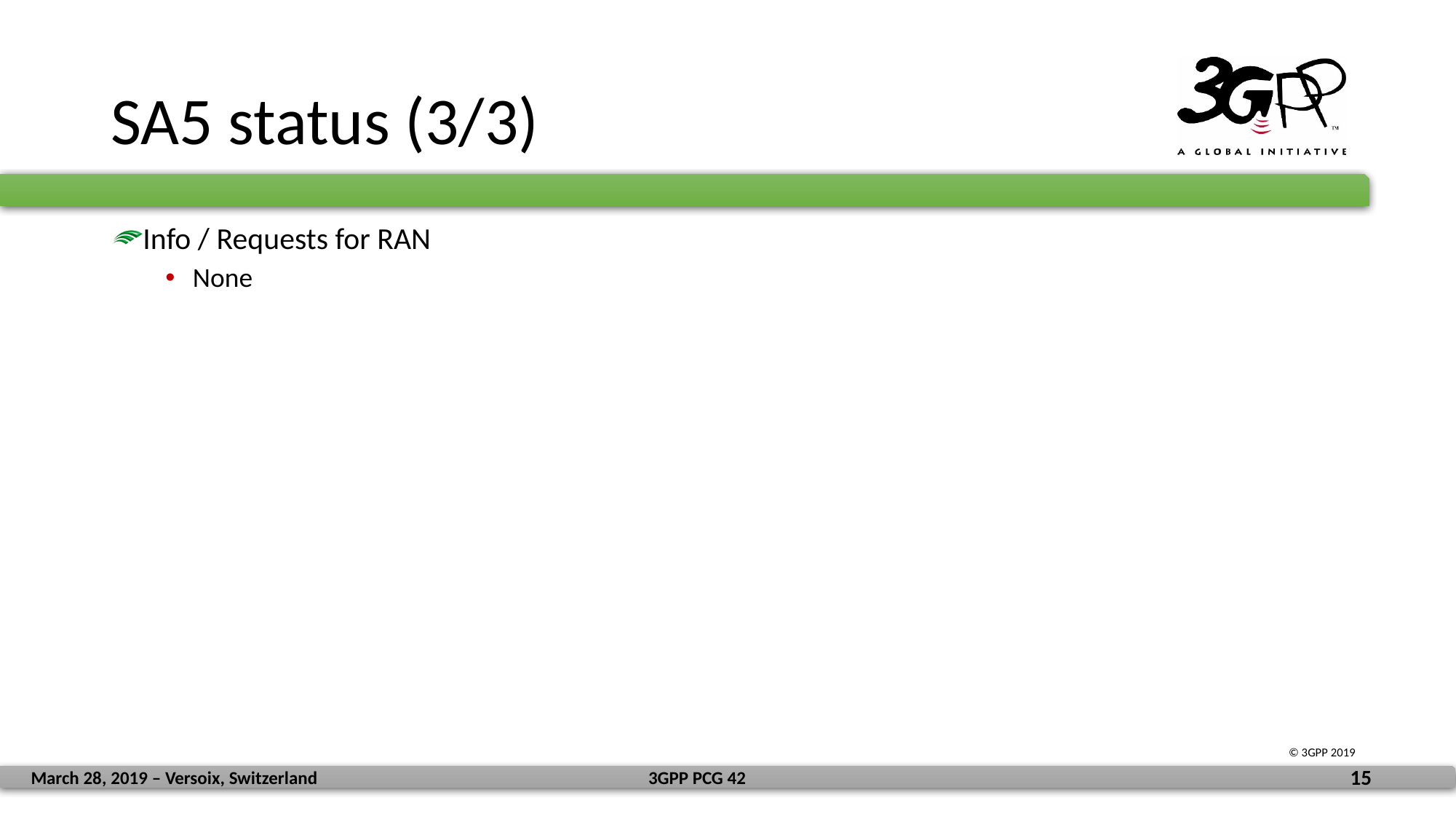

# SA5 status (3/3)
Info / Requests for RAN
None